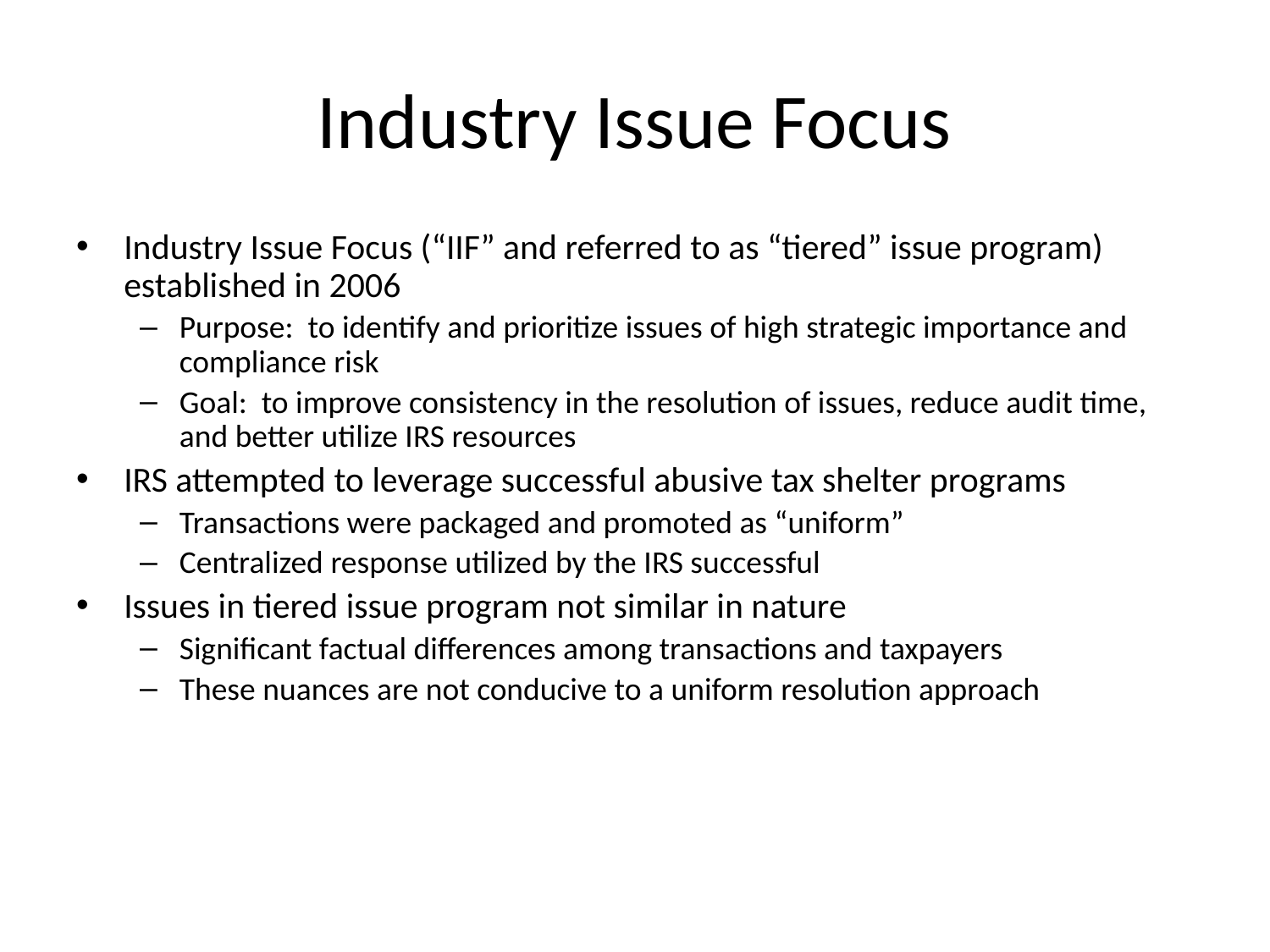

# Industry Issue Focus
Industry Issue Focus (“IIF” and referred to as “tiered” issue program) established in 2006
Purpose:  to identify and prioritize issues of high strategic importance and compliance risk
Goal:  to improve consistency in the resolution of issues, reduce audit time, and better utilize IRS resources
IRS attempted to leverage successful abusive tax shelter programs
Transactions were packaged and promoted as “uniform”
Centralized response utilized by the IRS successful
Issues in tiered issue program not similar in nature
Significant factual differences among transactions and taxpayers
These nuances are not conducive to a uniform resolution approach